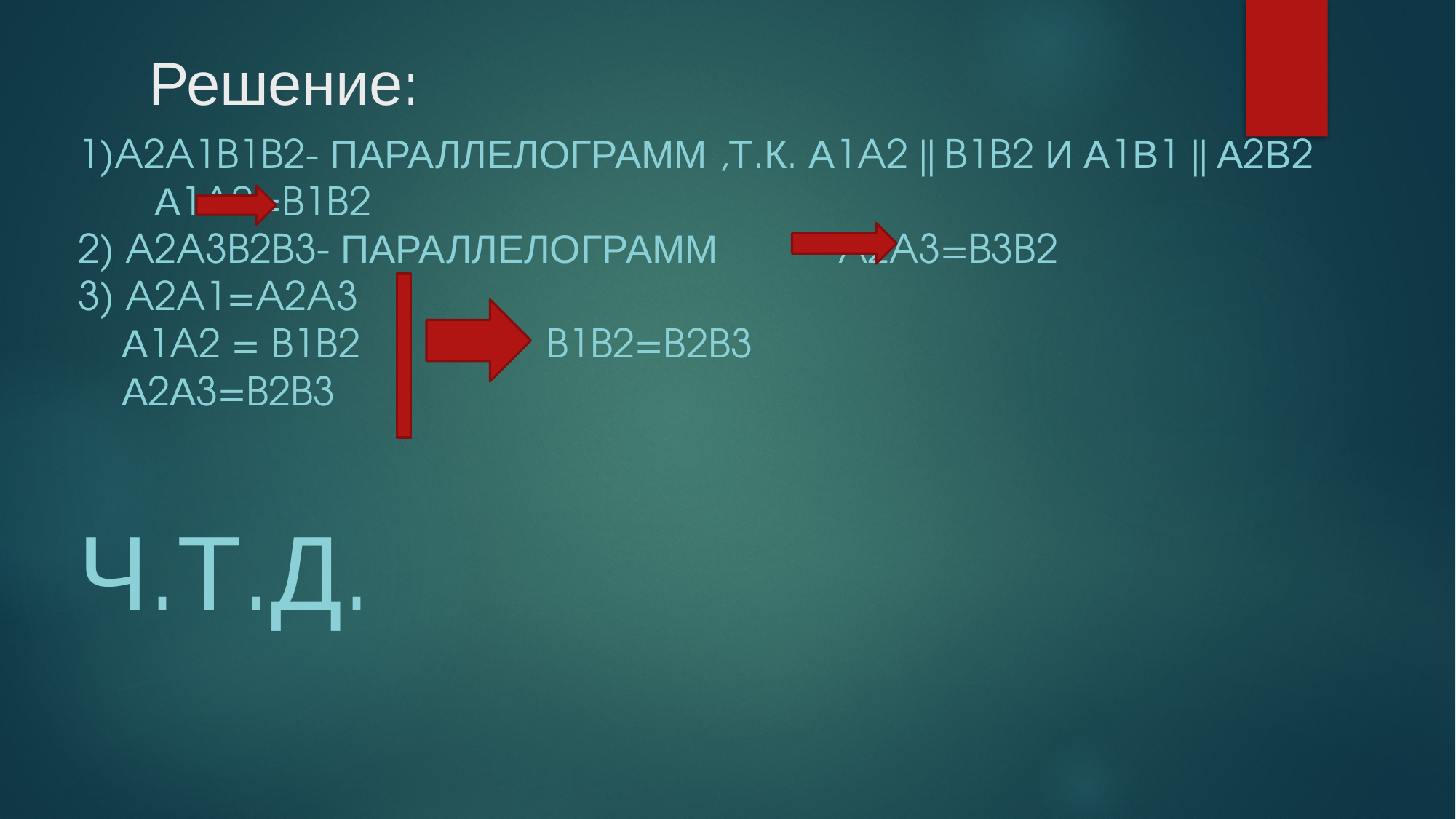

# Решение:
1)A2A1B1B2- параллелограмм ,т.к. а1A2 || B1B2 и А1В1 || А2В2         а1A2=B1B2
2) A2A3B2B3- параллелограмм           A2A3=B3B2
3) A2A1=A2A3
    а1A2 = B1B2                 b1b2=B2B3
    а2а3=B2B3
ч.т.д.